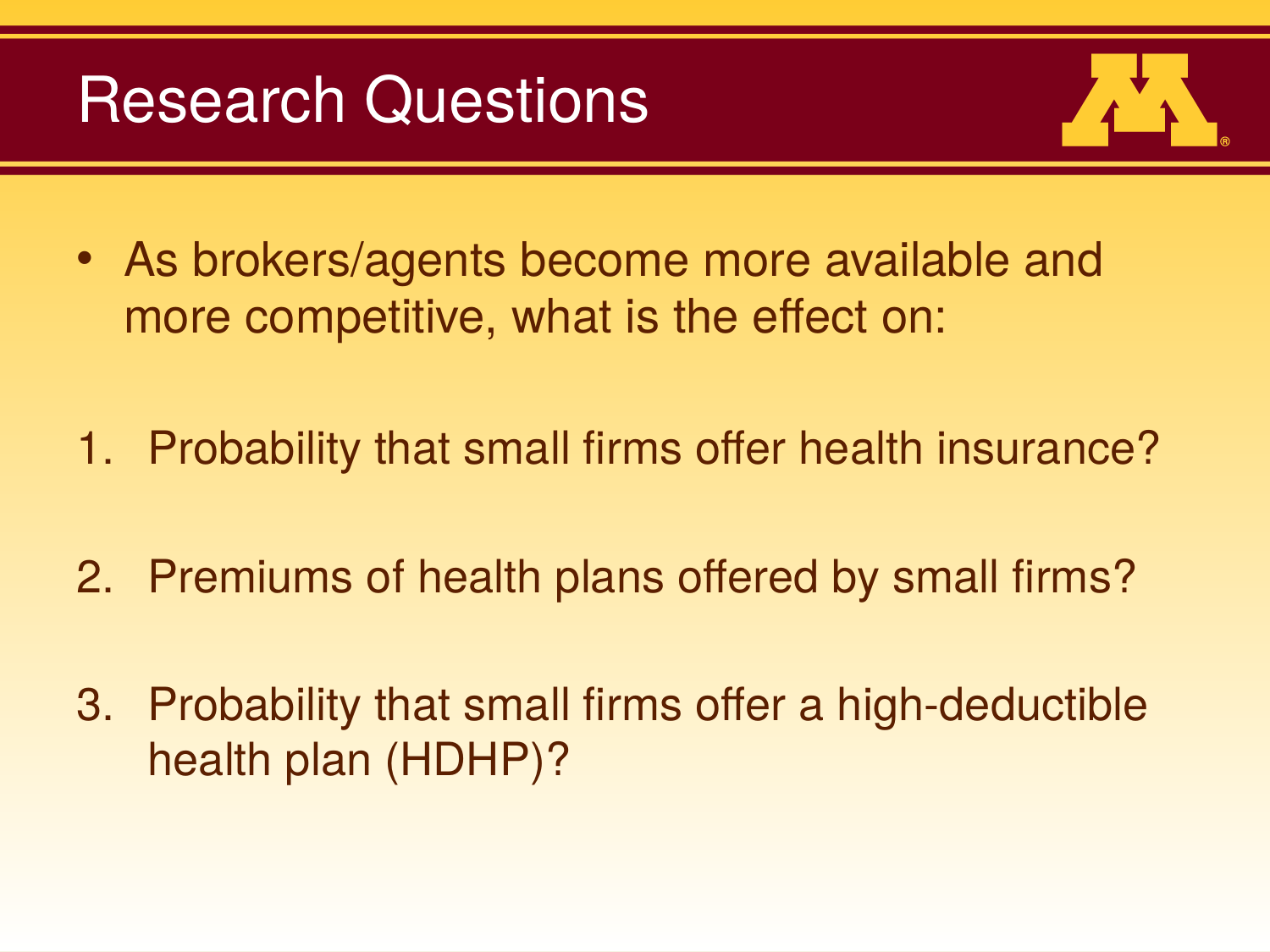

# Research Questions
As brokers/agents become more available and more competitive, what is the effect on:

Probability that small firms offer health insurance?

Premiums of health plans offered by small firms?

Probability that small firms offer a high-deductible health plan (HDHP)?